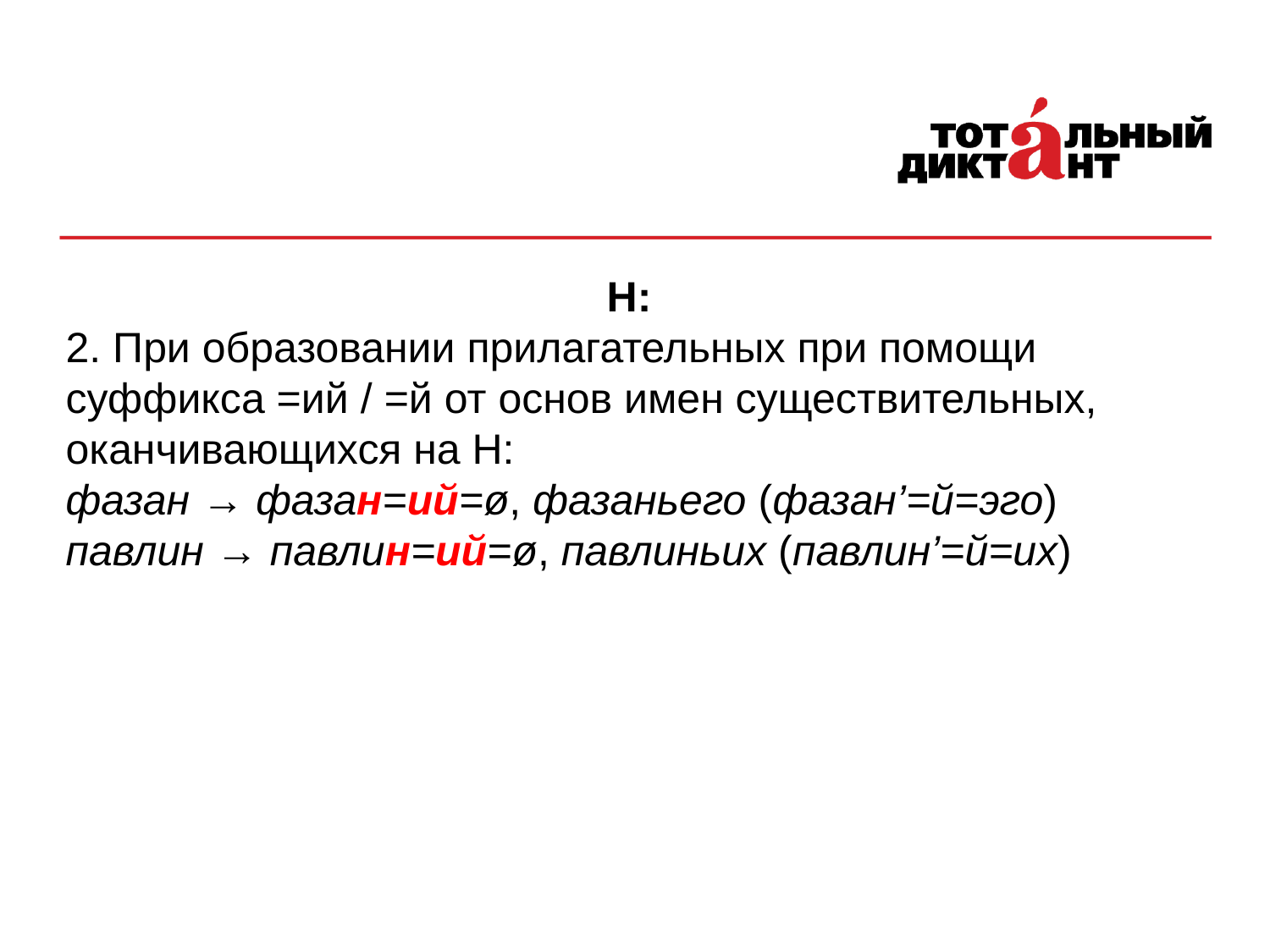

Н:
2. При образовании прилагательных при помощи суффикса =ий / =й от основ имен существительных, оканчивающихся на Н:
фазан → фазан=ий=ø, фазаньего (фазан’=й=эго)
павлин → павлин=ий=ø, павлиньих (павлин’=й=их)